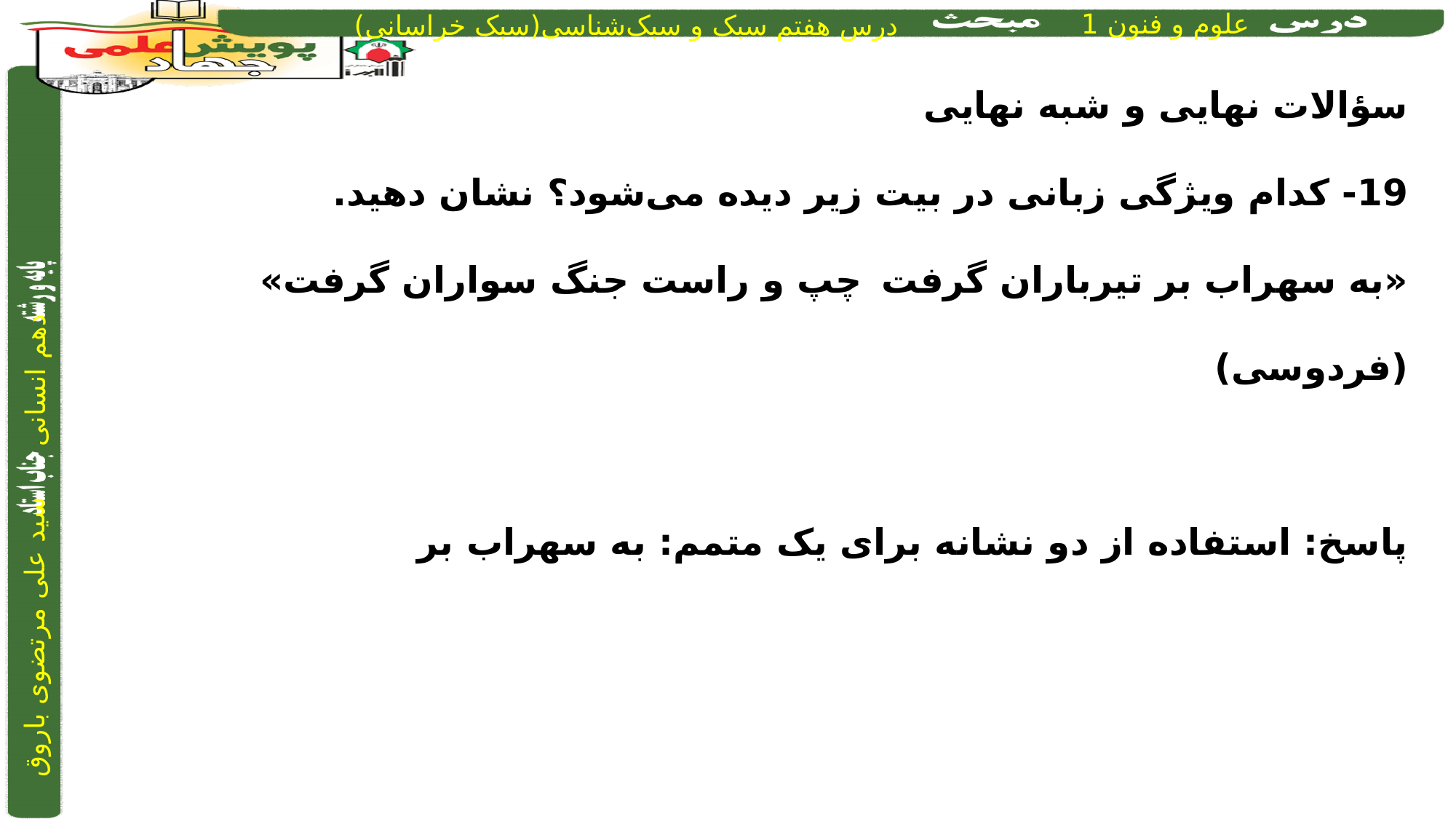

سؤالات نهایی و شبه نهایی
19- کدام ویژگی زبانی در بیت زیر دیده می‌شود؟ نشان دهید.
«به سهراب بر تیرباران گرفت	 	چپ و راست جنگ سواران گرفت» (فردوسی)

پاسخ: استفاده از دو نشانه برای یک متمم: به سهراب بر